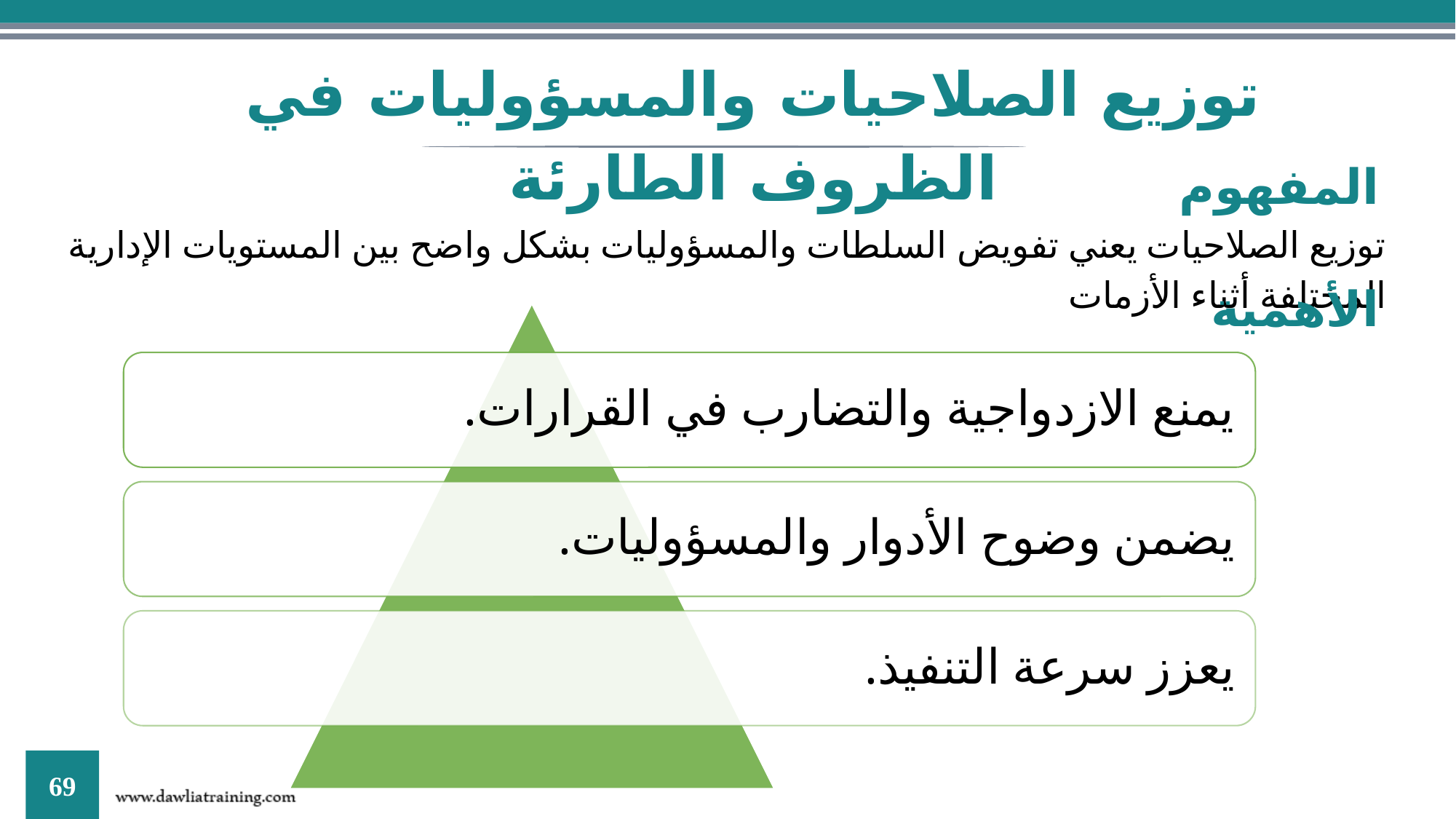

توزيع الصلاحيات والمسؤوليات في الظروف الطارئة
المفهوم
توزيع الصلاحيات يعني تفويض السلطات والمسؤوليات بشكل واضح بين المستويات الإدارية المختلفة أثناء الأزمات
الأهمية
يمنع الازدواجية والتضارب في القرارات.
يضمن وضوح الأدوار والمسؤوليات.
يعزز سرعة التنفيذ.